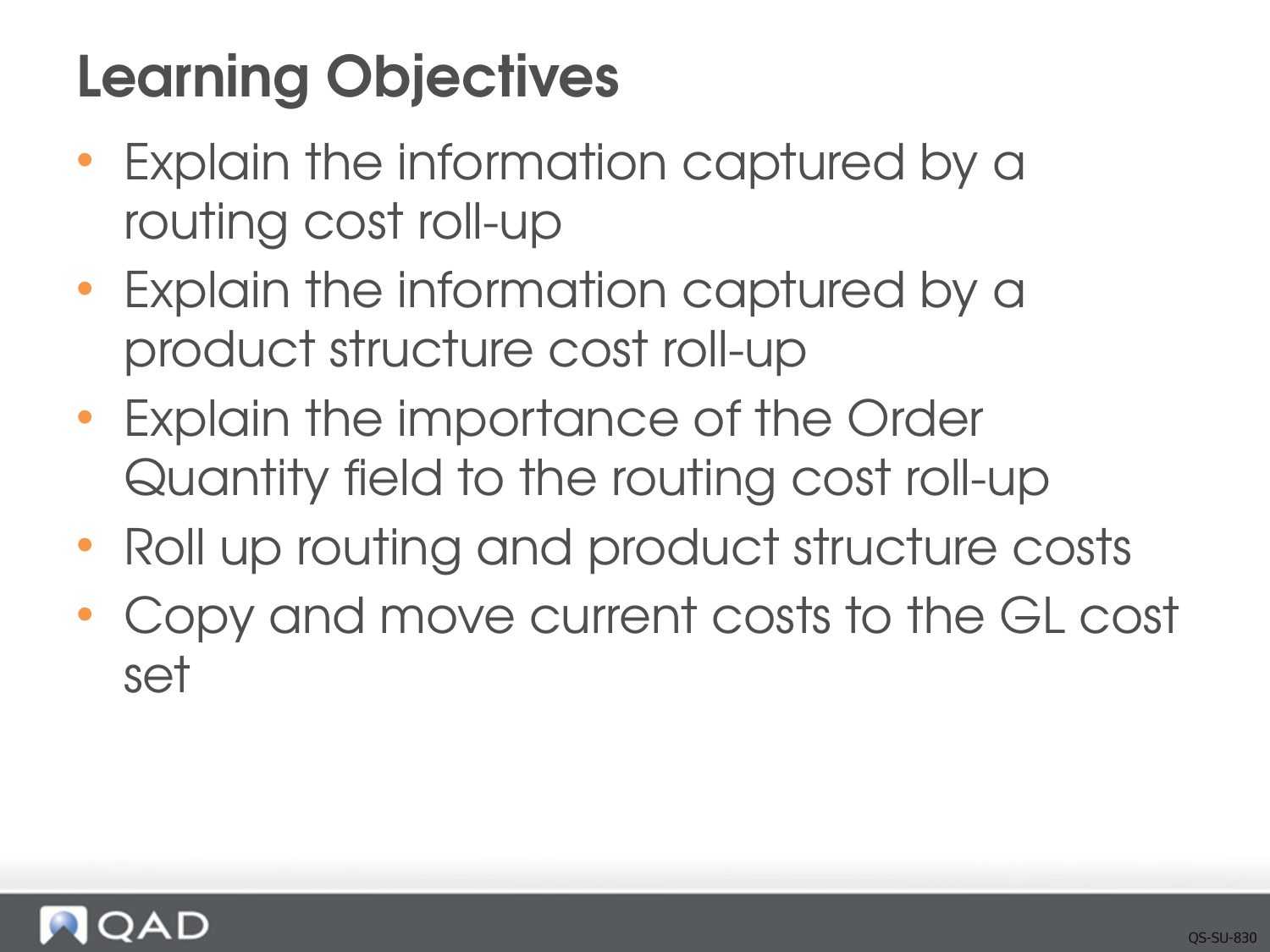

# Learning Objectives
Explain the information captured by a routing cost roll-up
Explain the information captured by a product structure cost roll-up
Explain the importance of the Order Quantity field to the routing cost roll-up
Roll up routing and product structure costs
Copy and move current costs to the GL cost set

QS-SU-830